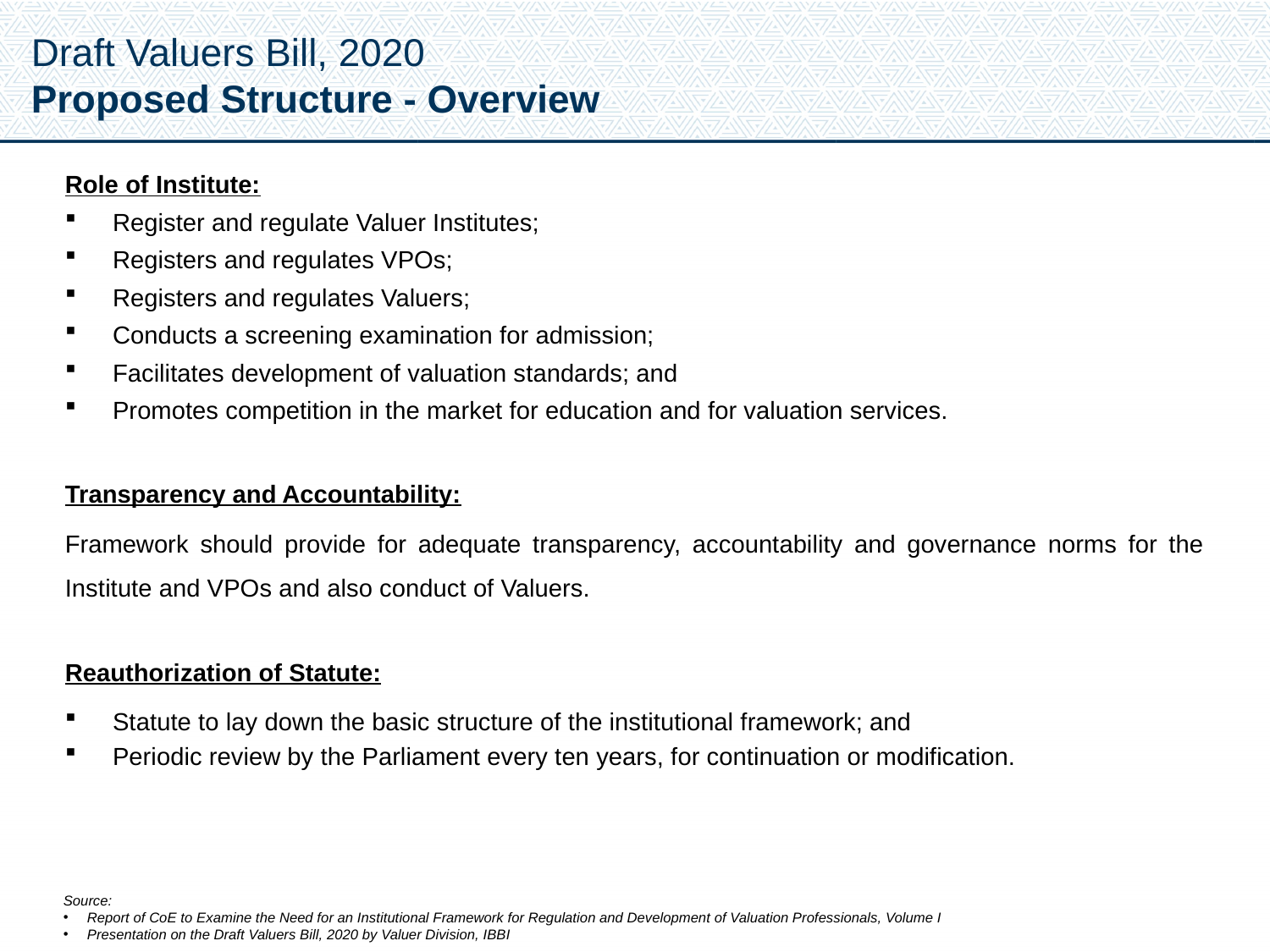

Draft Valuers Bill, 2020
Proposed Structure - Overview
Role of Institute:
Register and regulate Valuer Institutes;
Registers and regulates VPOs;
Registers and regulates Valuers;
Conducts a screening examination for admission;
Facilitates development of valuation standards; and
Promotes competition in the market for education and for valuation services.

Transparency and Accountability:
Framework should provide for adequate transparency, accountability and governance norms for the Institute and VPOs and also conduct of Valuers.

Reauthorization of Statute:
Statute to lay down the basic structure of the institutional framework; and
Periodic review by the Parliament every ten years, for continuation or modification.
Source:
Report of CoE to Examine the Need for an Institutional Framework for Regulation and Development of Valuation Professionals, Volume I
Presentation on the Draft Valuers Bill, 2020 by Valuer Division, IBBI

6